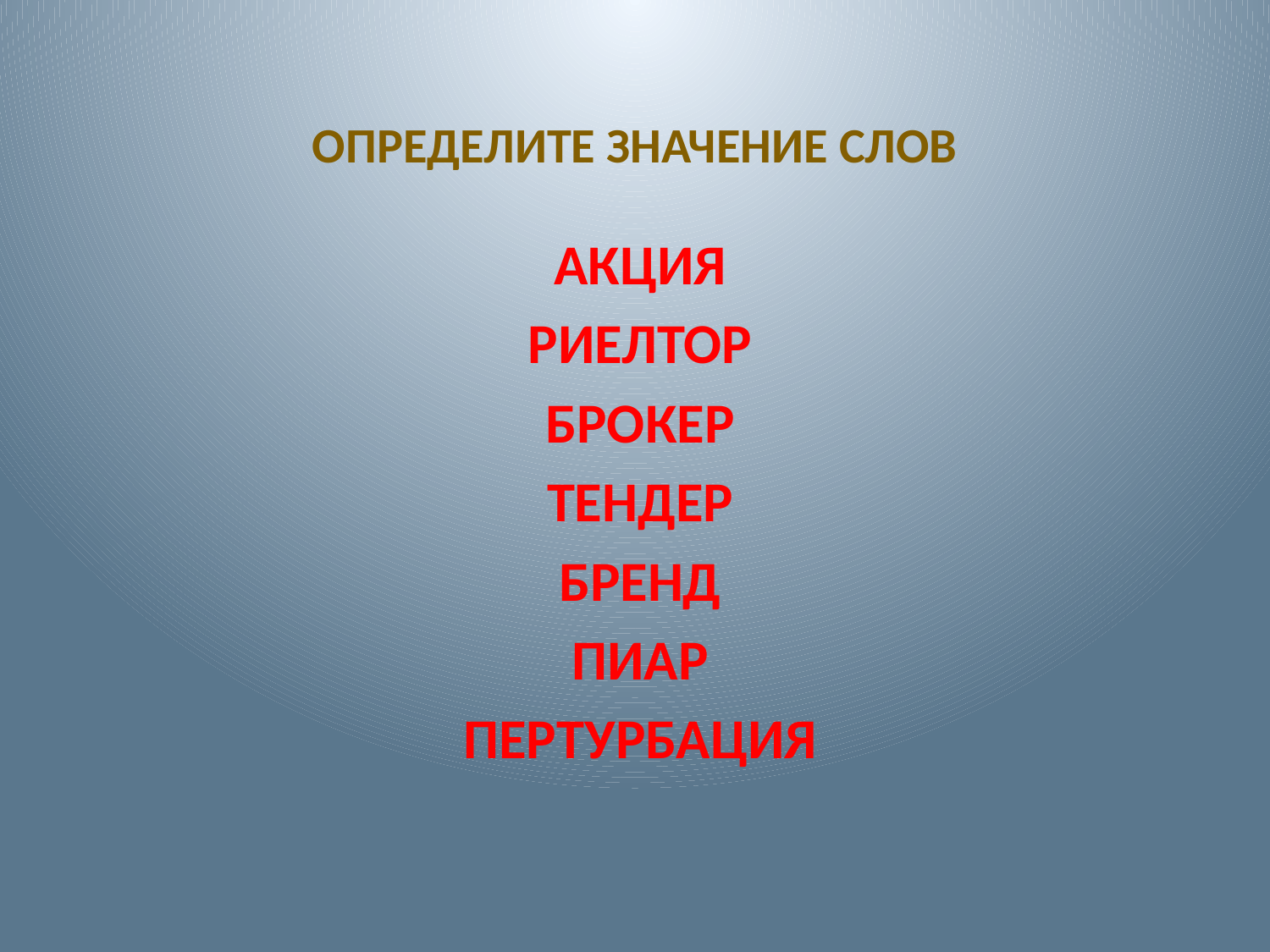

# ОПРЕДЕЛИТЕ ЗНАЧЕНИЕ СЛОВ
АКЦИЯ
РИЕЛТОР
БРОКЕР
ТЕНДЕР
БРЕНД
ПИАР
ПЕРТУРБАЦИЯ